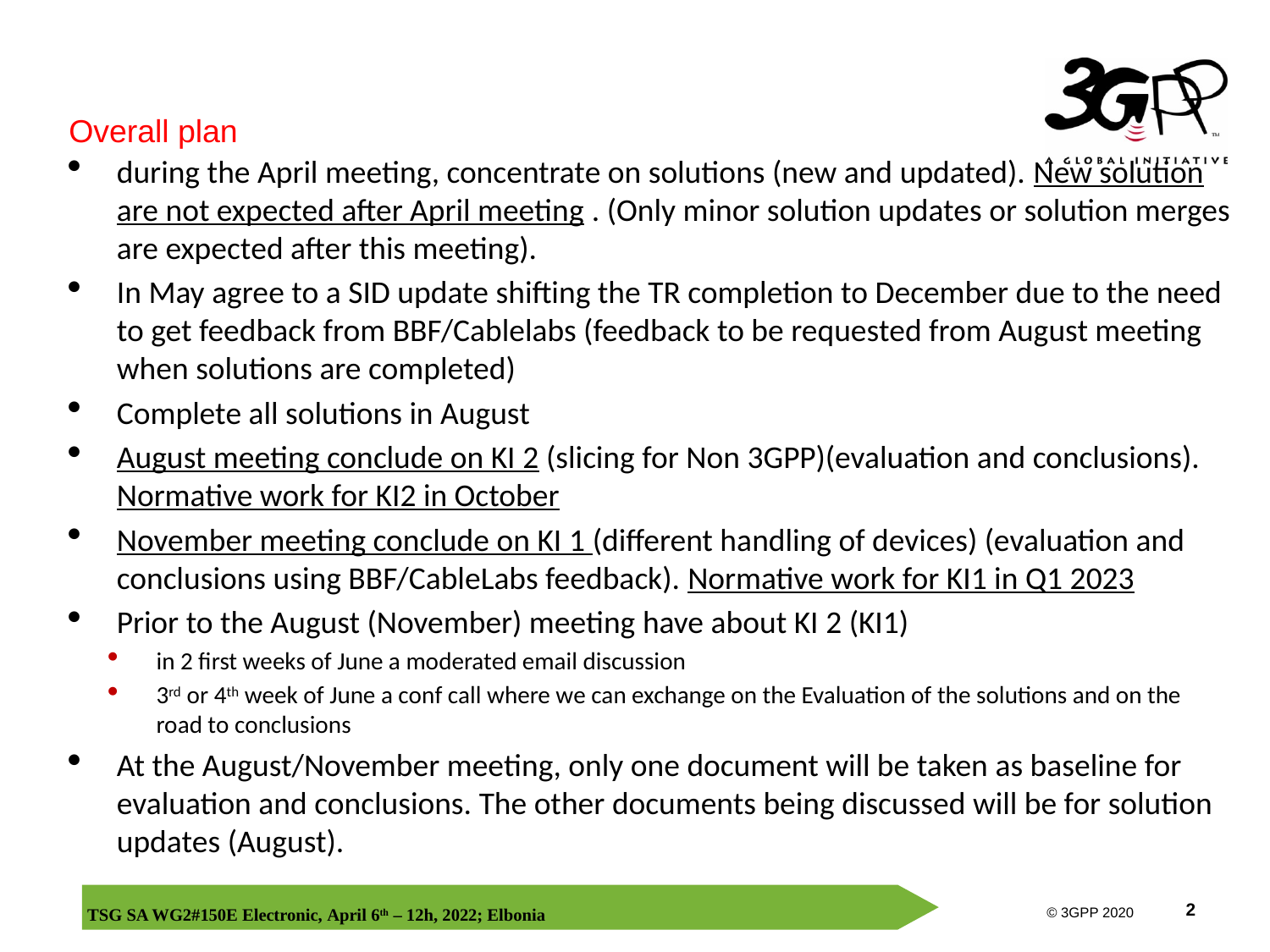

#
Overall plan
during the April meeting, concentrate on solutions (new and updated). New solution are not expected after April meeting . (Only minor solution updates or solution merges are expected after this meeting).
In May agree to a SID update shifting the TR completion to December due to the need to get feedback from BBF/Cablelabs (feedback to be requested from August meeting when solutions are completed)
Complete all solutions in August
August meeting conclude on KI 2 (slicing for Non 3GPP)(evaluation and conclusions). Normative work for KI2 in October
November meeting conclude on KI 1 (different handling of devices) (evaluation and conclusions using BBF/CableLabs feedback). Normative work for KI1 in Q1 2023
Prior to the August (November) meeting have about KI 2 (KI1)
in 2 first weeks of June a moderated email discussion
3rd or 4th week of June a conf call where we can exchange on the Evaluation of the solutions and on the road to conclusions
At the August/November meeting, only one document will be taken as baseline for evaluation and conclusions. The other documents being discussed will be for solution updates (August).